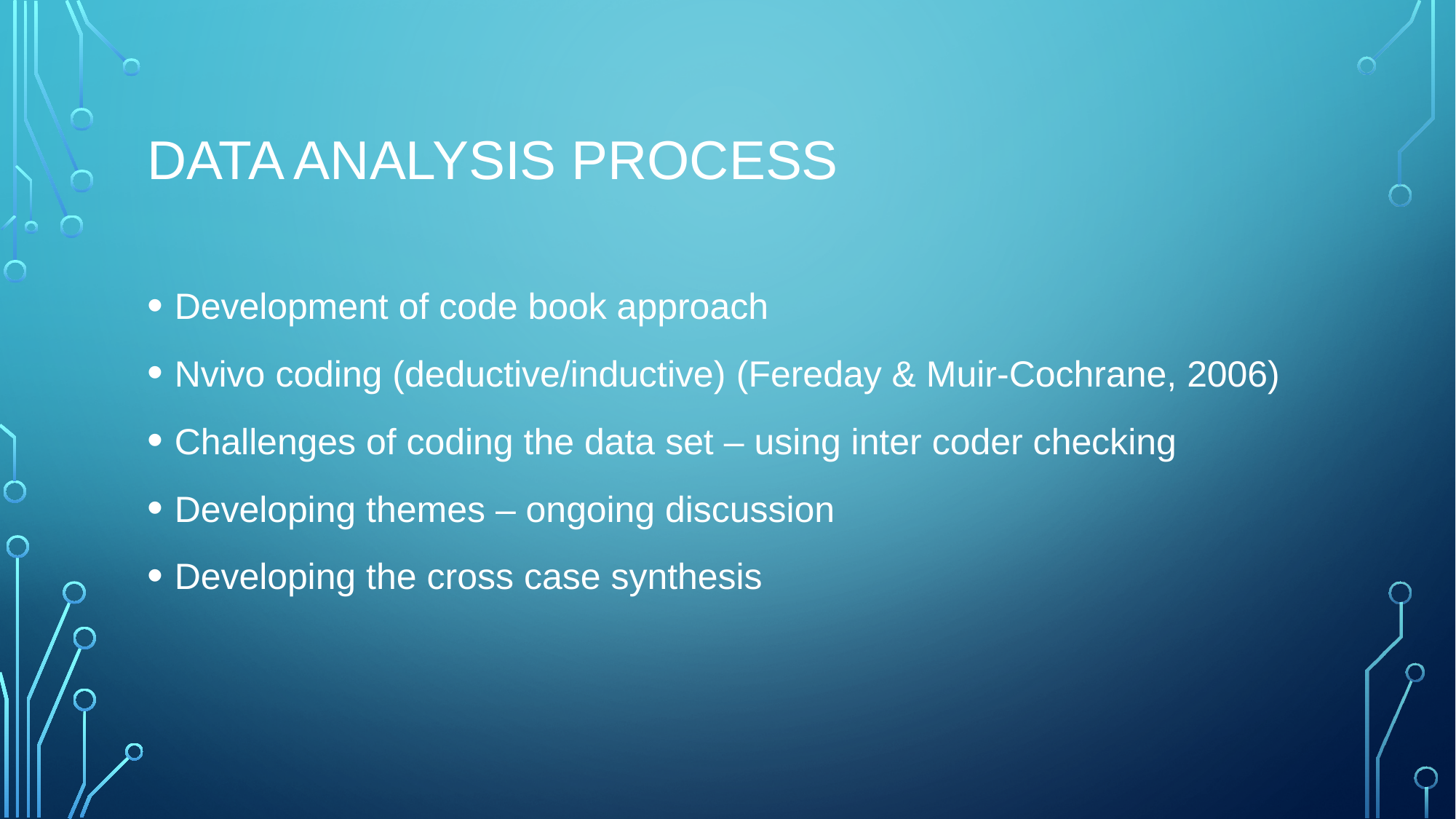

# Data analysis process
Development of code book approach
Nvivo coding (deductive/inductive) (Fereday & Muir-Cochrane, 2006)
Challenges of coding the data set – using inter coder checking
Developing themes – ongoing discussion
Developing the cross case synthesis